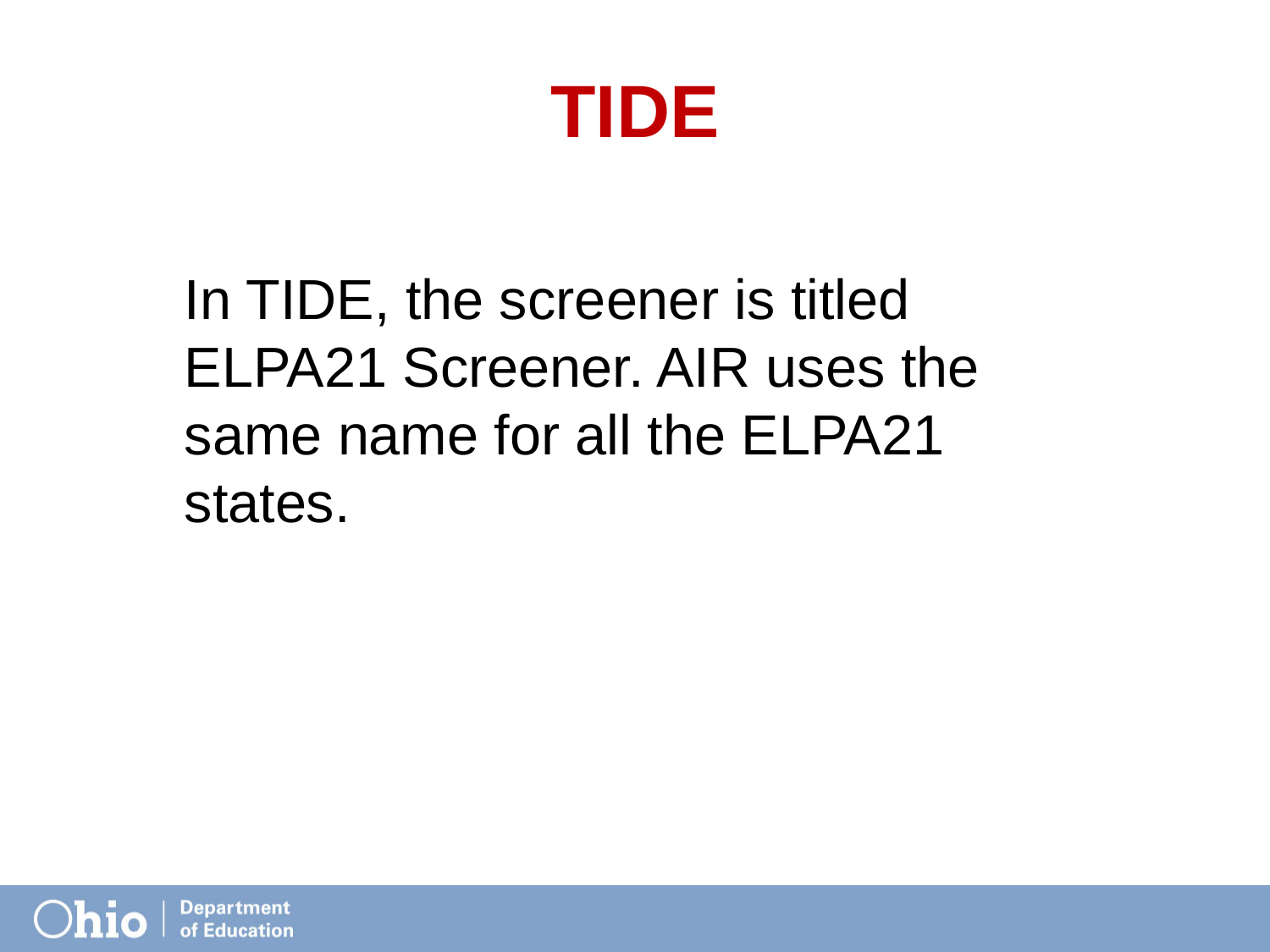

# TIDE
In TIDE, the screener is titled ELPA21 Screener. AIR uses the same name for all the ELPA21 states.